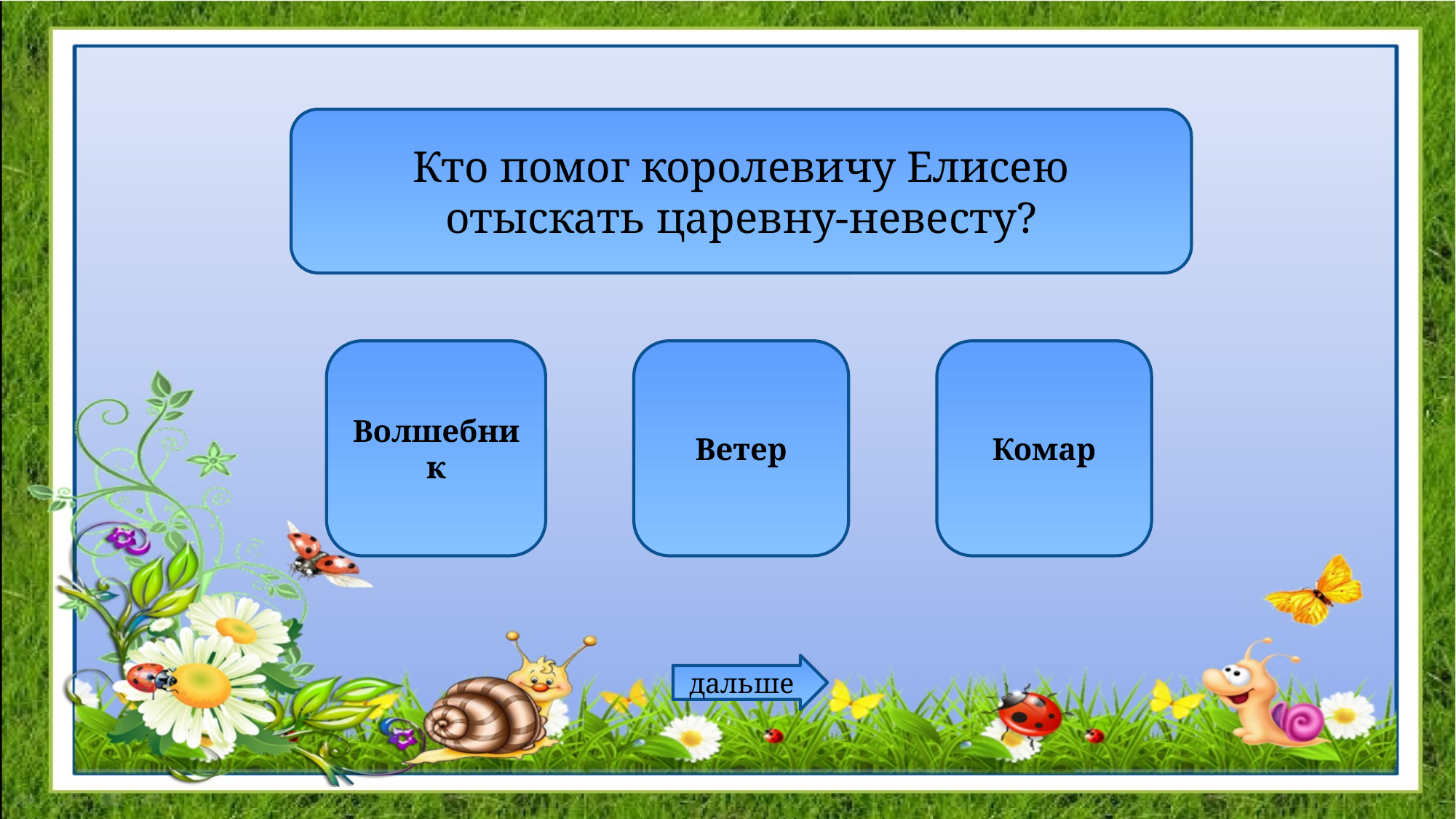

Кто помог королевичу Елисею отыскать царевну-невесту?
Волшебник
Ветер
Комар
дальше